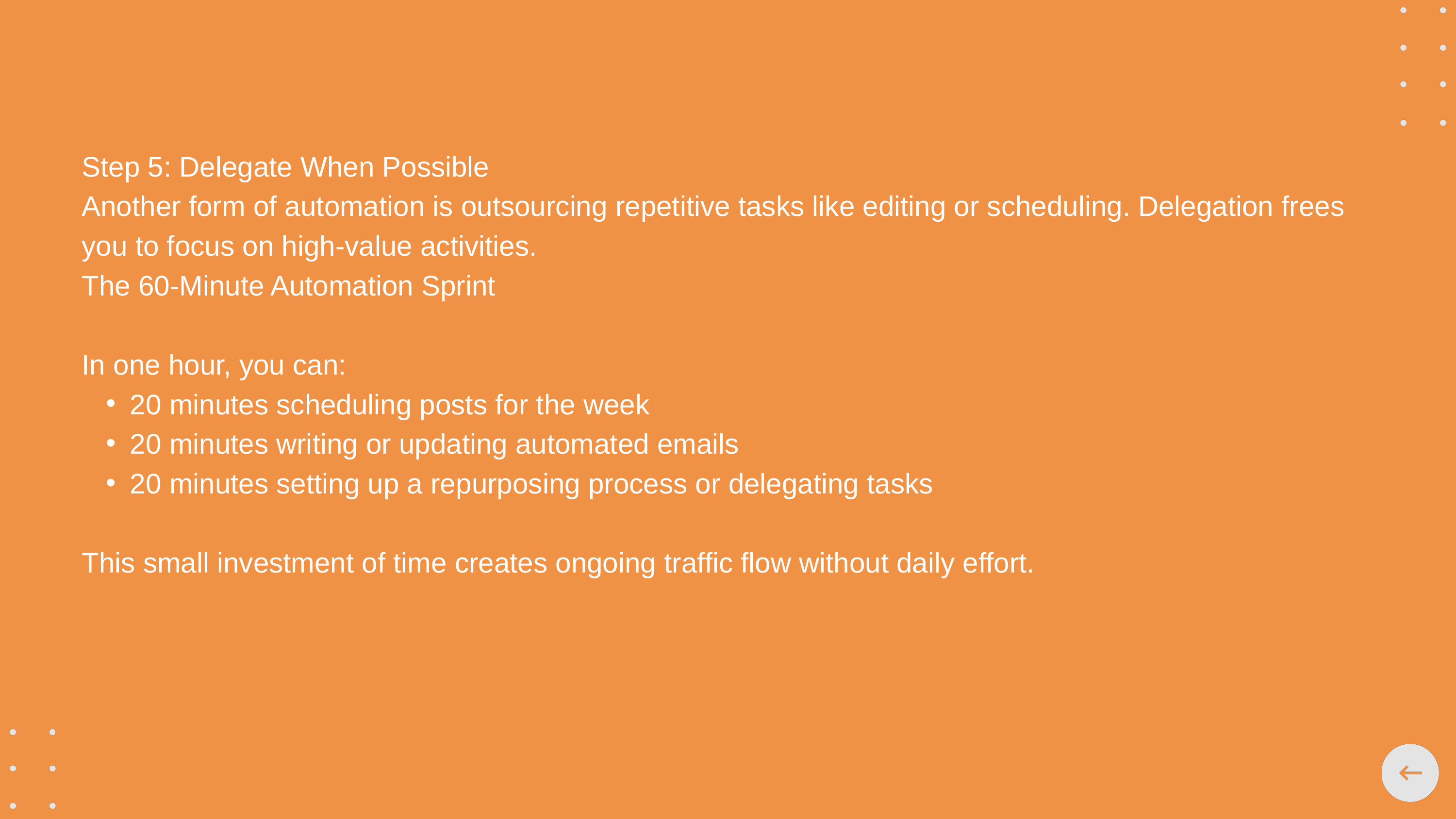

Step 5: Delegate When Possible
Another form of automation is outsourcing repetitive tasks like editing or scheduling. Delegation frees you to focus on high-value activities.
The 60-Minute Automation Sprint

In one hour, you can:
20 minutes scheduling posts for the week
20 minutes writing or updating automated emails
20 minutes setting up a repurposing process or delegating tasks

This small investment of time creates ongoing traffic flow without daily effort.